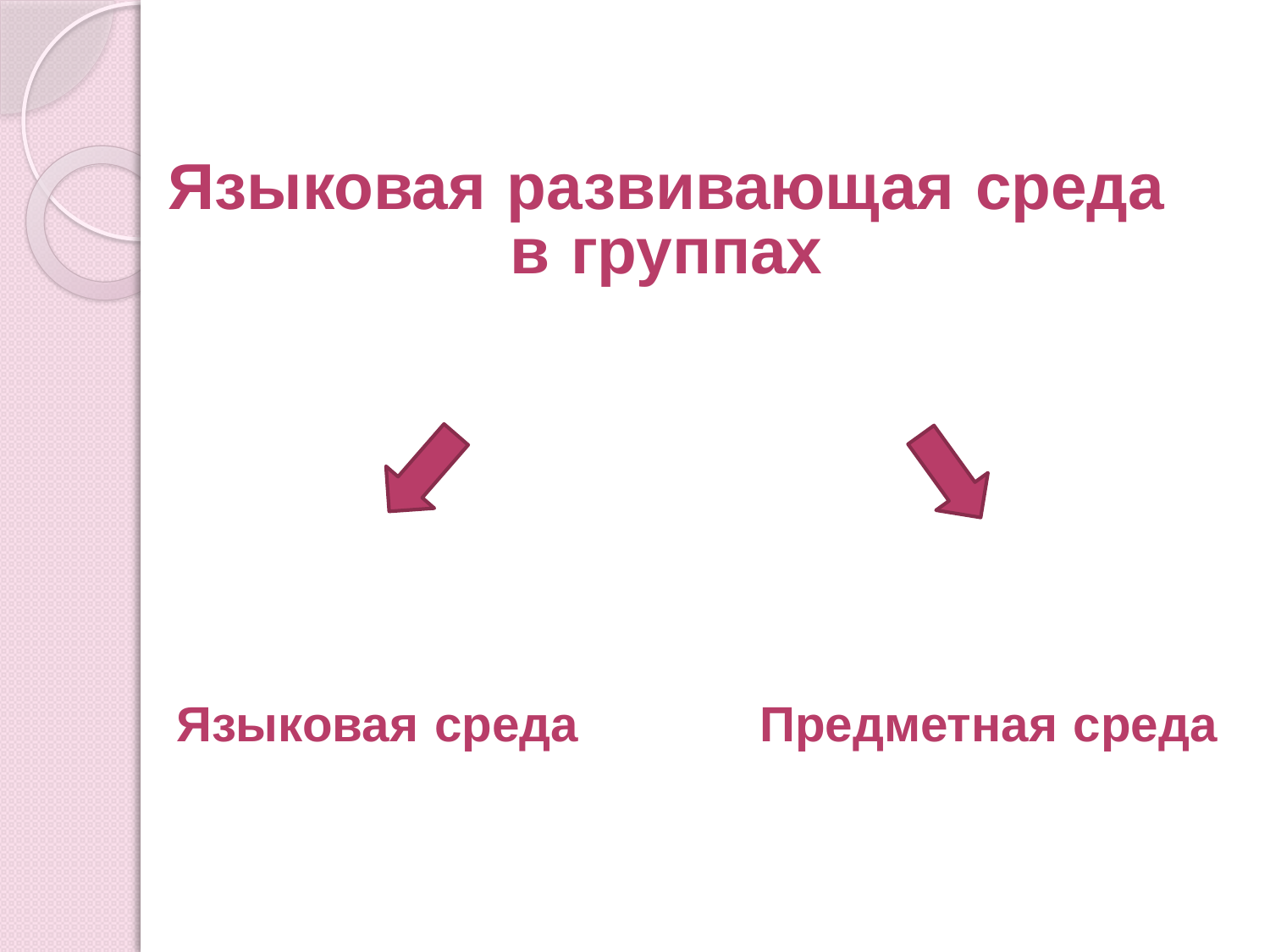

# Языковая развивающая среда в группах

Языковая среда
Предметная среда